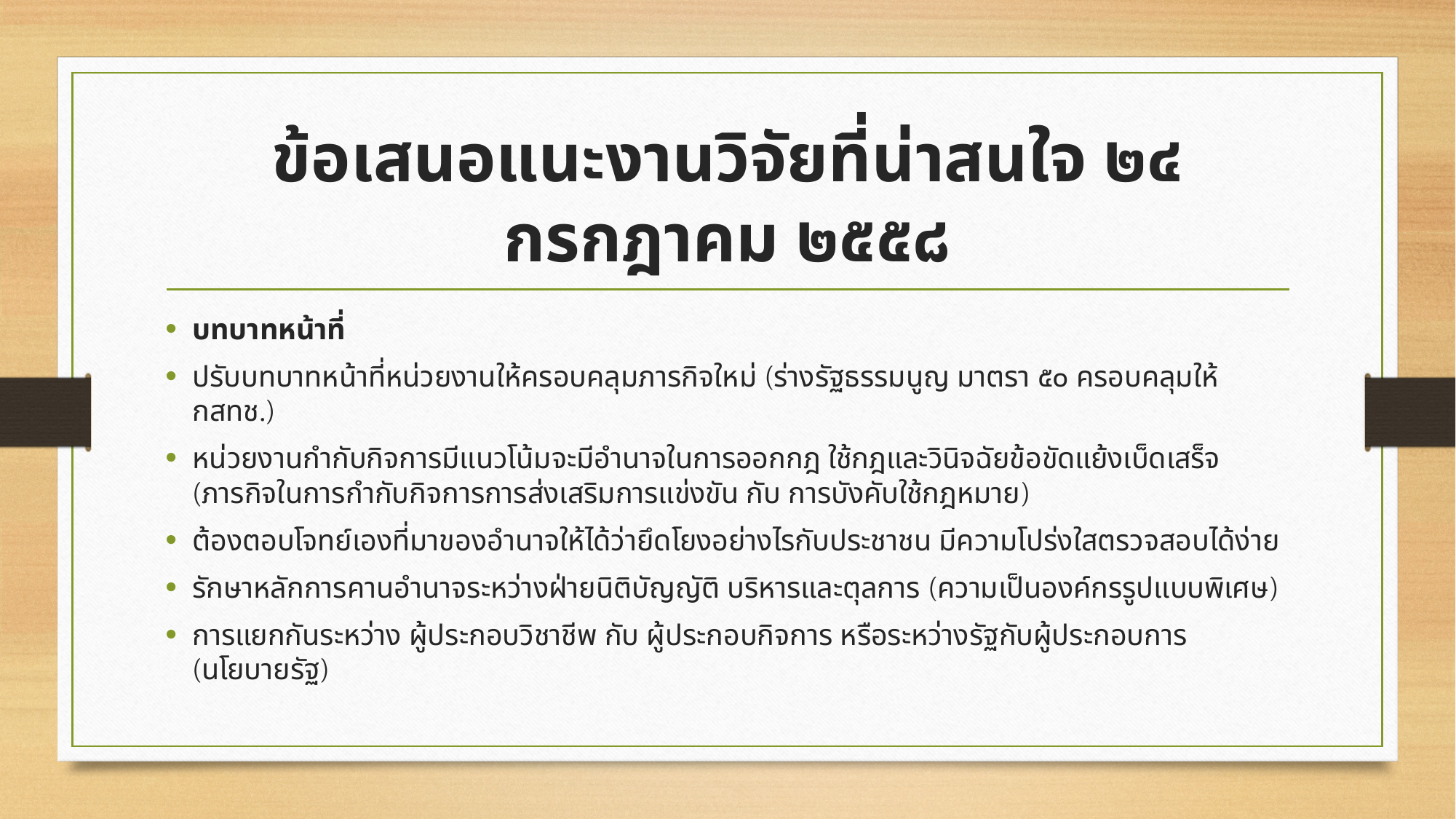

# ข้อเสนอแนะงานวิจัยที่น่าสนใจ ๒๔ กรกฎาคม ๒๕๕๘
บทบาทหน้าที่
ปรับบทบาทหน้าที่หน่วยงานให้ครอบคลุมภารกิจใหม่ (ร่างรัฐธรรมนูญ มาตรา ๕๐ ครอบคลุมให้ กสทช.)
หน่วยงานกำกับกิจการมีแนวโน้มจะมีอำนาจในการออกกฎ ใช้กฎและวินิจฉัยข้อขัดแย้งเบ็ดเสร็จ (ภารกิจในการกำกับกิจการการส่งเสริมการแข่งขัน กับ การบังคับใช้กฎหมาย)
ต้องตอบโจทย์เองที่มาของอำนาจให้ได้ว่ายึดโยงอย่างไรกับประชาชน มีความโปร่งใสตรวจสอบได้ง่าย
รักษาหลักการคานอำนาจระหว่างฝ่ายนิติบัญญัติ บริหารและตุลการ (ความเป็นองค์กรรูปแบบพิเศษ)
การแยกกันระหว่าง ผู้ประกอบวิชาชีพ กับ ผู้ประกอบกิจการ หรือระหว่างรัฐกับผู้ประกอบการ (นโยบายรัฐ)